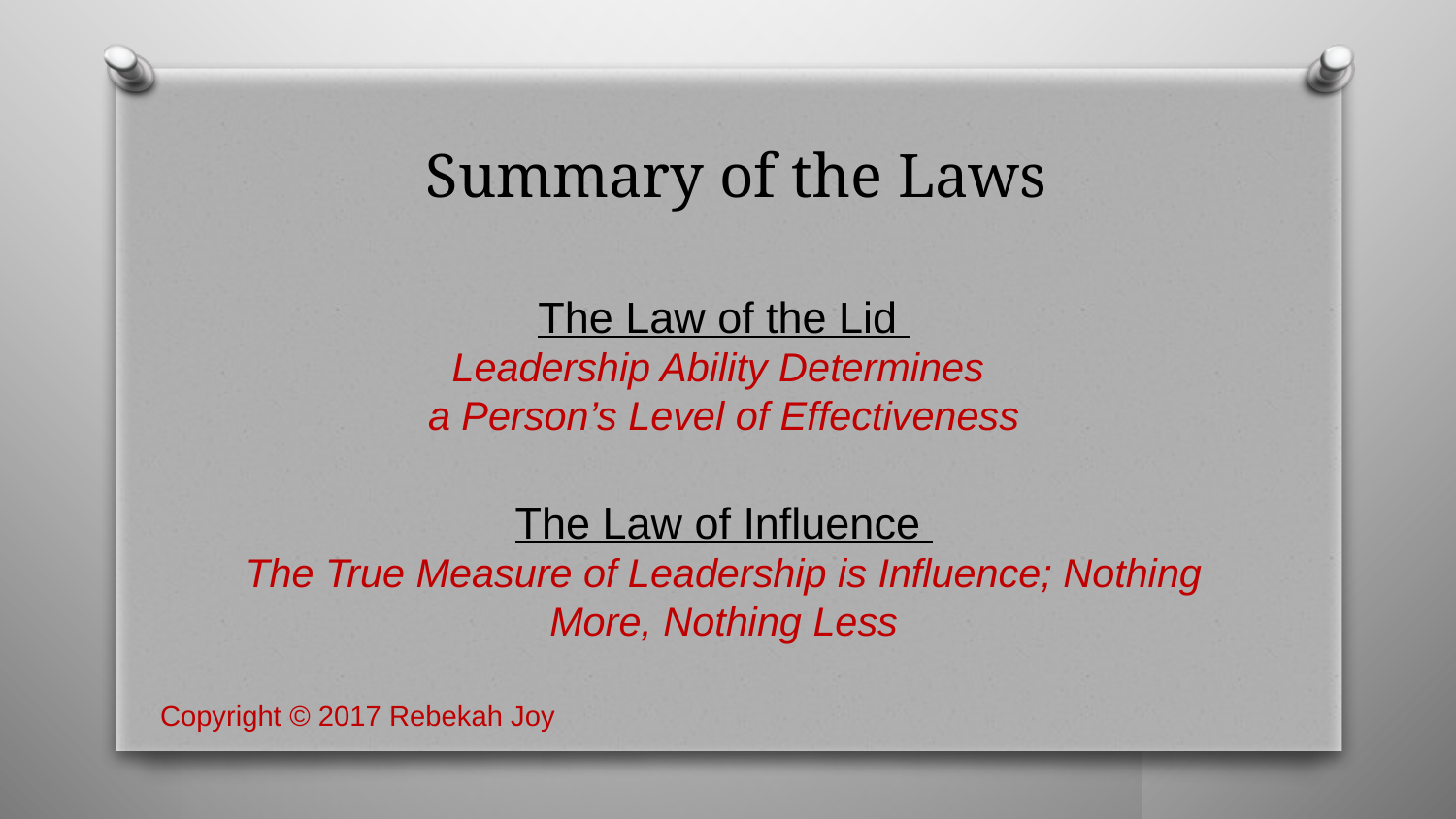

# Summary of the Laws
The Law of the Lid
Leadership Ability Determines
a Person’s Level of Effectiveness
The Law of Influence
The True Measure of Leadership is Influence; Nothing More, Nothing Less
Copyright © 2017 Rebekah Joy